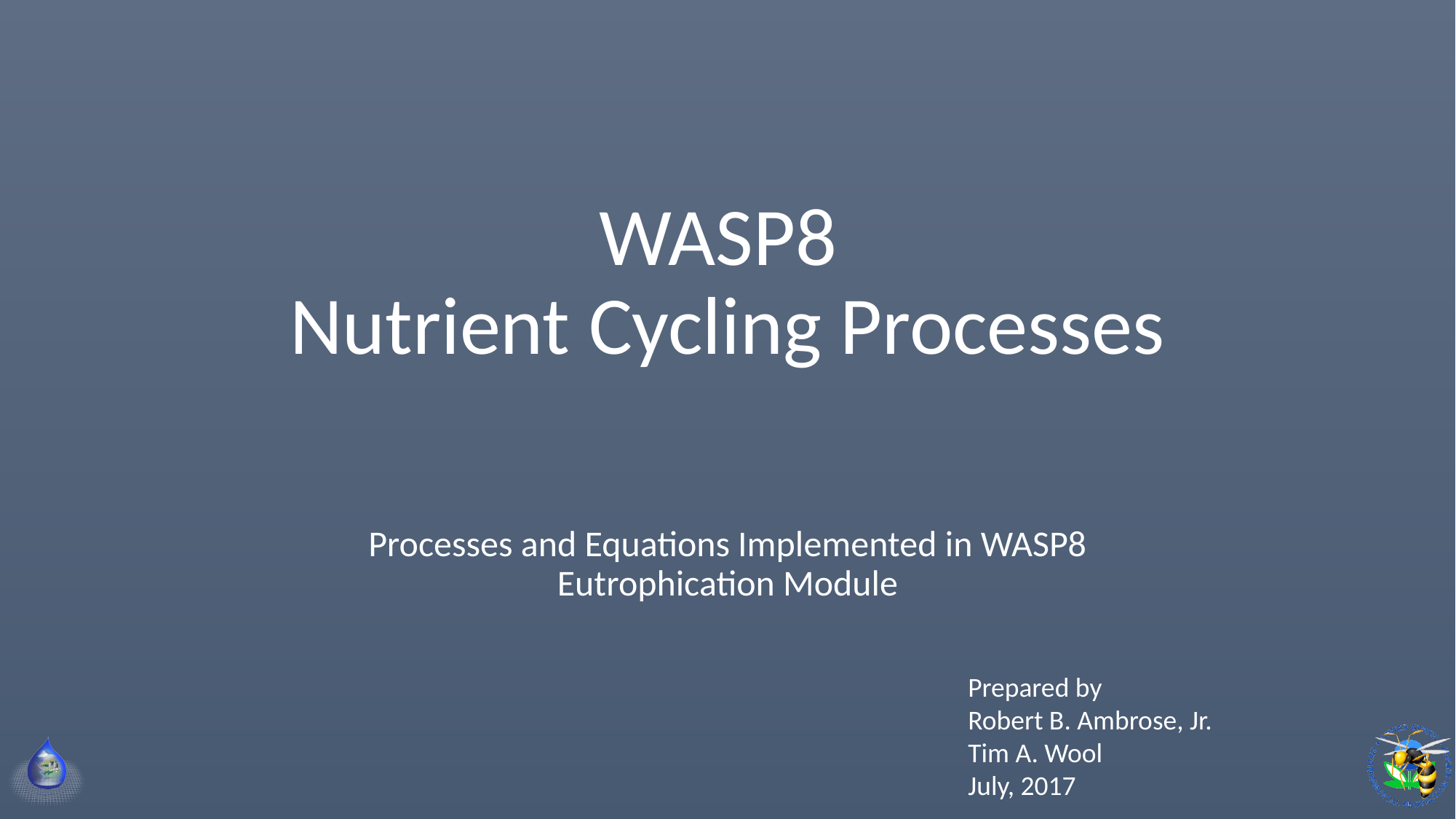

# WASP8 Nutrient Cycling Processes
Processes and Equations Implemented in WASP8 Eutrophication Module
Prepared by
Robert B. Ambrose, Jr.
Tim A. Wool
July, 2017